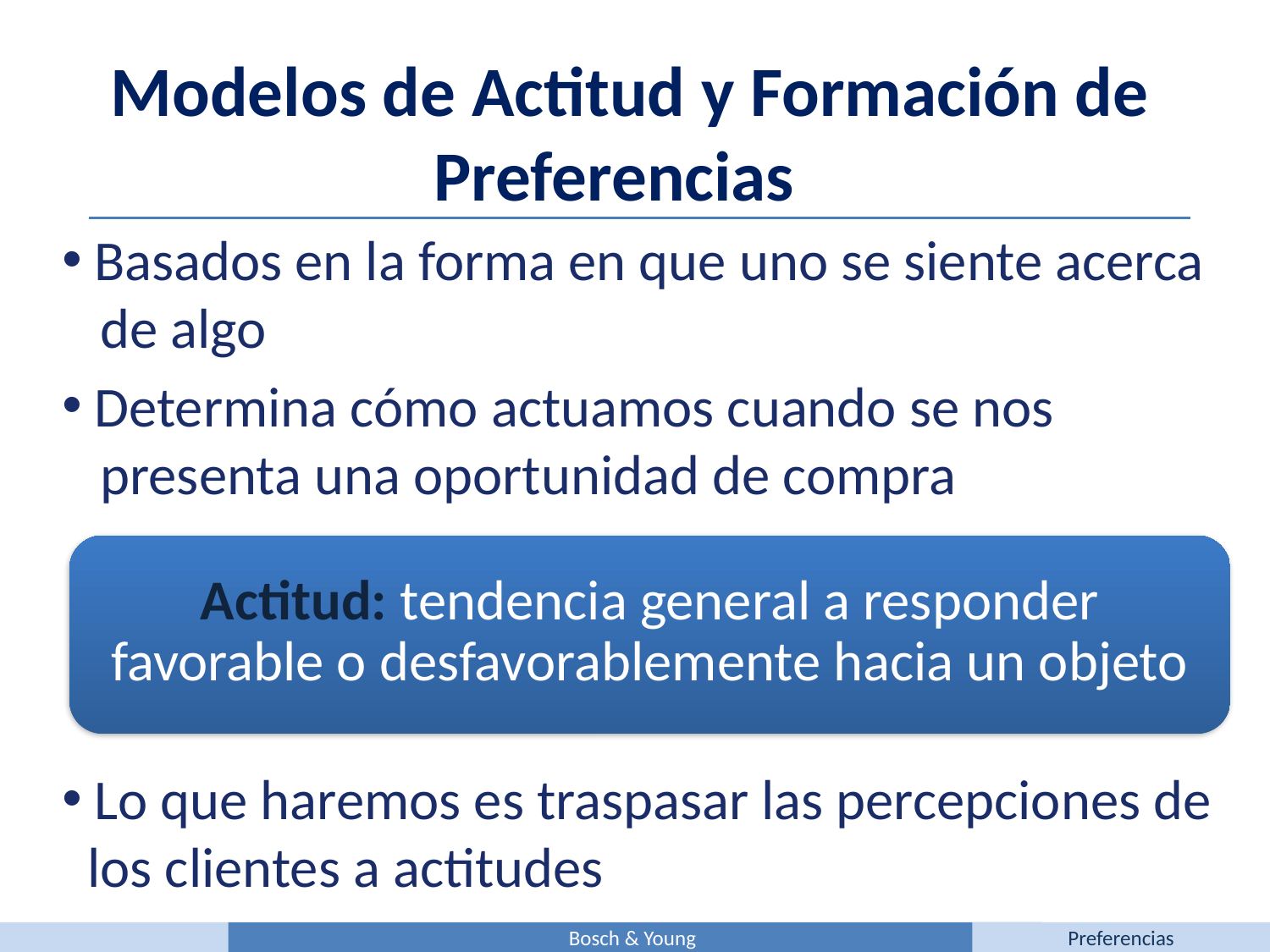

Modelos de Actitud y Formación de Preferencias
 Basados en la forma en que uno se siente acerca
   de algo

 Determina cómo actuamos cuando se nos
   presenta una oportunidad de compra

 Lo que haremos es traspasar las percepciones de
  los clientes a actitudes

Actitud: tendencia general a responder favorable o desfavorablemente hacia un objeto

Bosch & Young
Preferencias